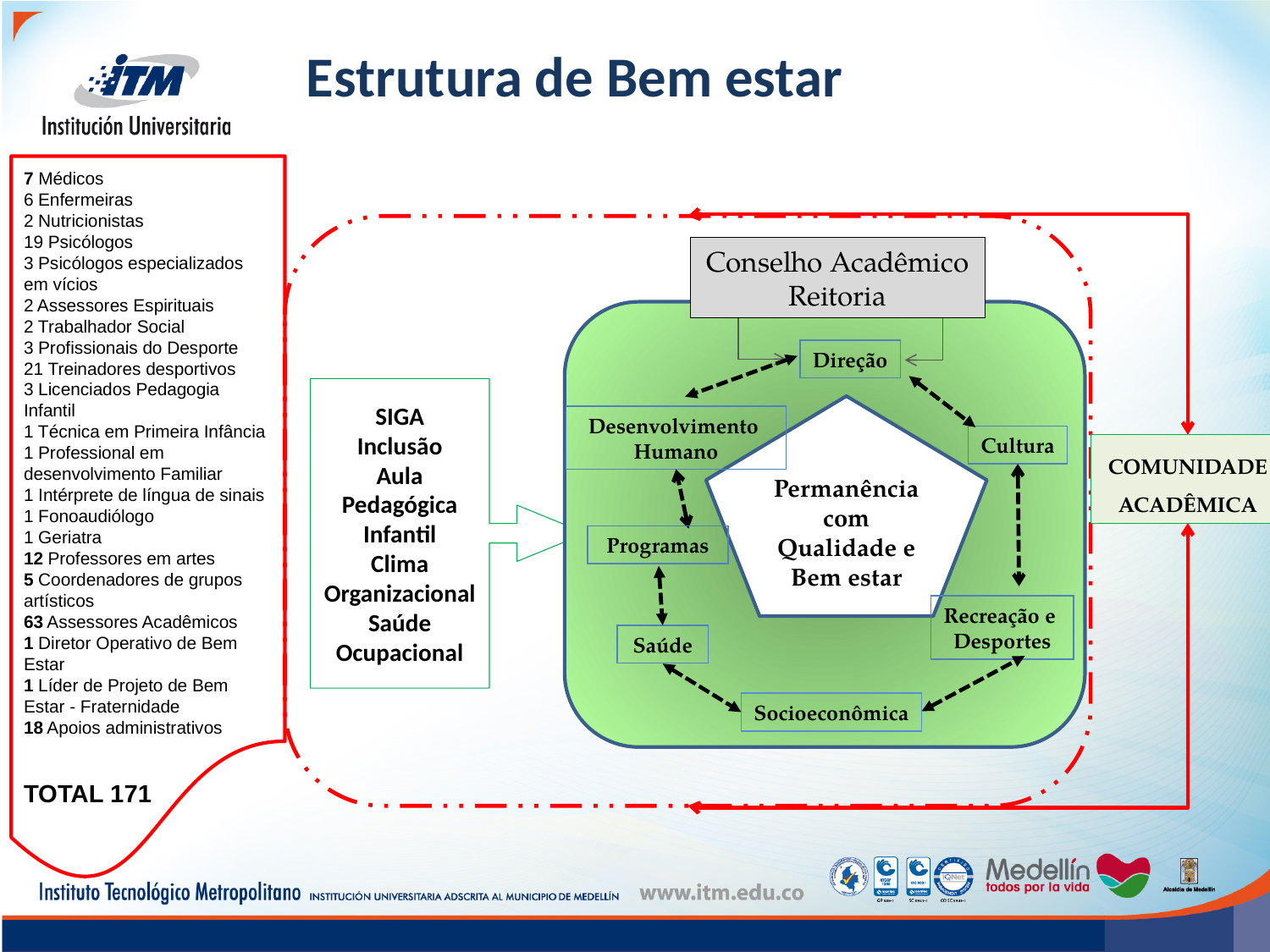

Estrutura de Bem estar

7 Médicos
6 Enfermeiras
2 Nutricionistas
19 Psicólogos
3 Psicólogos especializados em vícios
2 Assessores Espirituais
2 Trabalhador Social
3 Profissionais do Desporte
21 Treinadores desportivos
3 Licenciados Pedagogia Infantil
1 Técnica em Primeira Infância
1 Professional em desenvolvimento Familiar
1 Intérprete de língua de sinais
1 Fonoaudiólogo
1 Geriatra
12 Professores em artes
5 Coordenadores de grupos artísticos
63 Assessores Acadêmicos
1 Diretor Operativo de Bem Estar
1 Líder de Projeto de Bem Estar - Fraternidade
18 Apoios administrativos

TOTAL 171

Conselho Acadêmico
Reitoria

Direção
SIGA
Inclusão
Aula Pedagógica Infantil
Clima Organizacional
Saúde Ocupacional
Permanência com Qualidade e Bem estar
Desenvolvimento
Humano
Cultura
COMUNIDADE ACADÊMICA
Programas
Recreação e
Desportes
Saúde
Socioeconômica